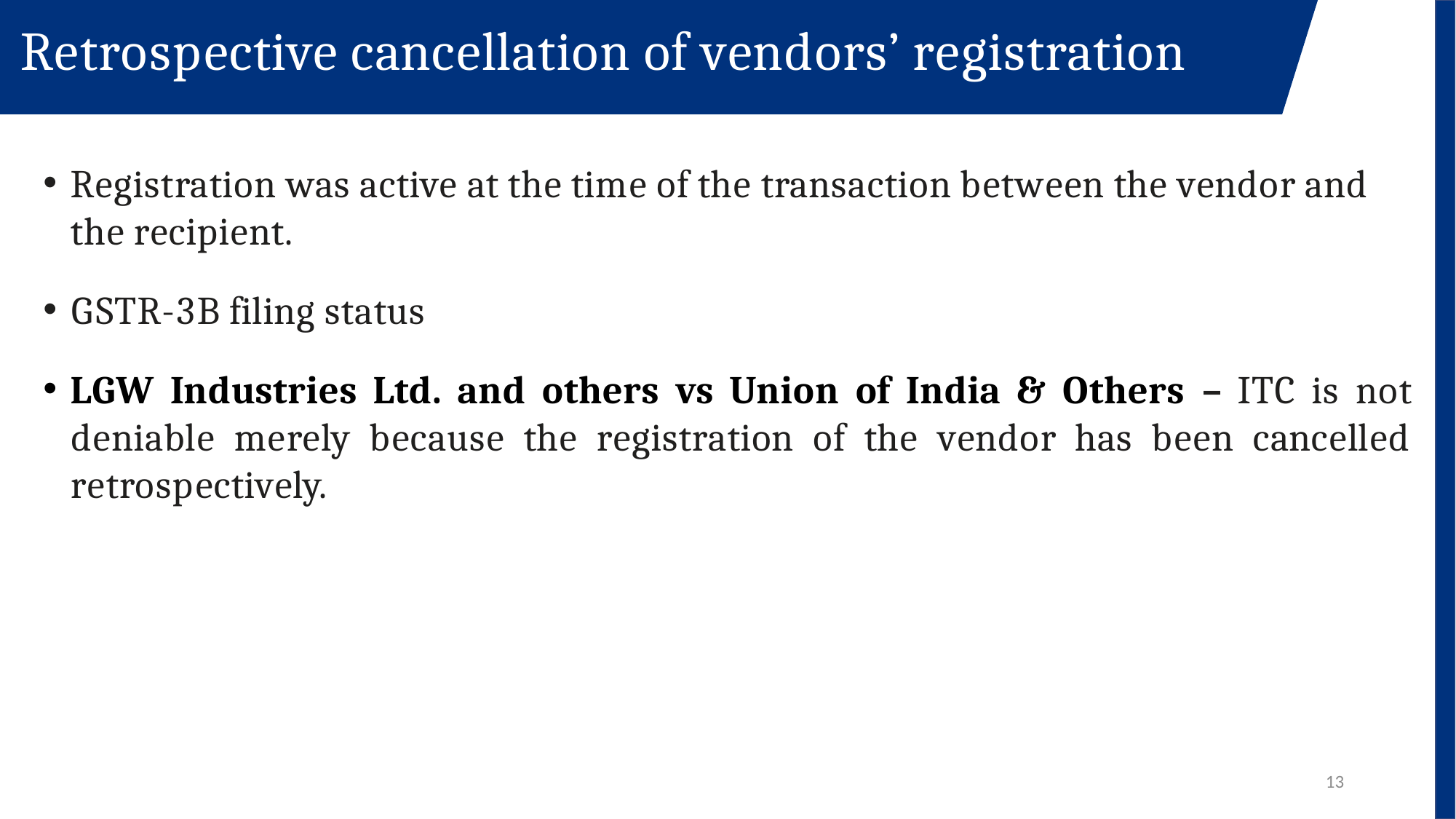

Retrospective cancellation of vendors’ registration
Registration was active at the time of the transaction between the vendor and the recipient.

GSTR-3B filing status

LGW Industries Ltd. and others vs Union of India & Others – ITC is not deniable merely because the registration of the vendor has been cancelled retrospectively.
13